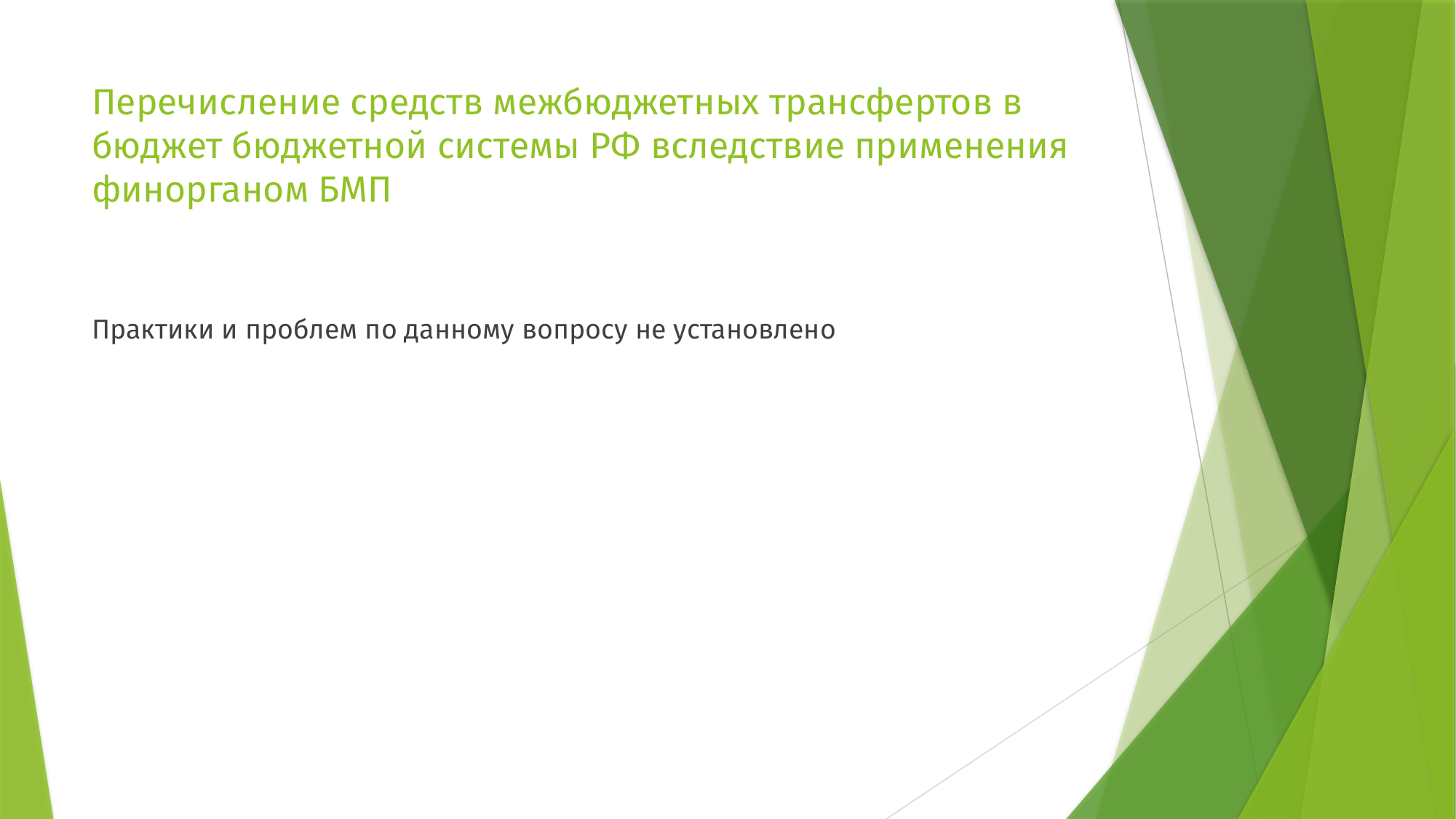

# Перечисление средств межбюджетных трансфертов в бюджет бюджетной системы РФ вследствие применения финорганом БМП

Практики и проблем по данному вопросу не установлено